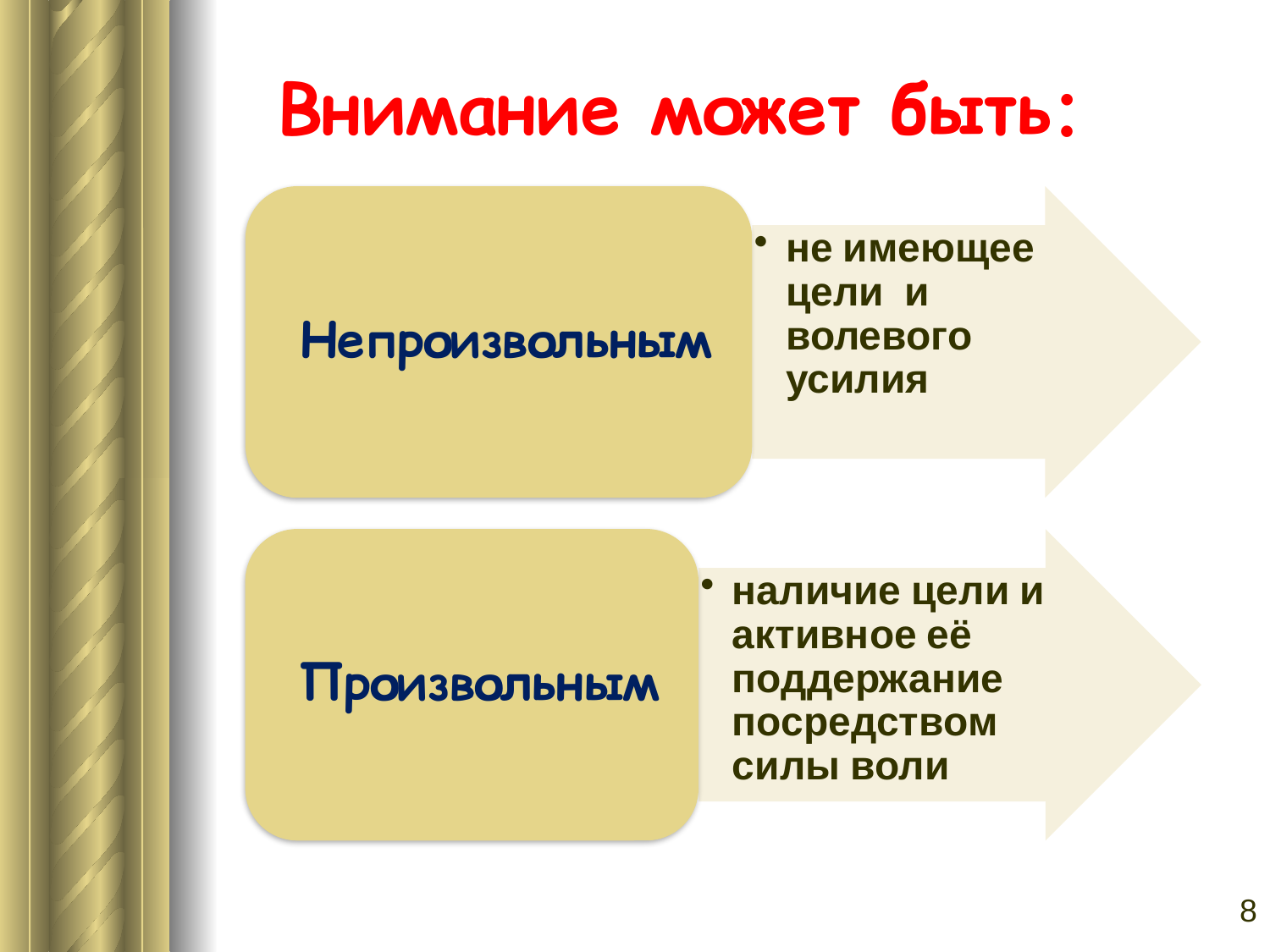

# Внимание может быть:
не имеющее цели  и волевого усилия
Непроизвольным
наличие цели и  активное её поддержание посредством  силы воли
Произвольным
8